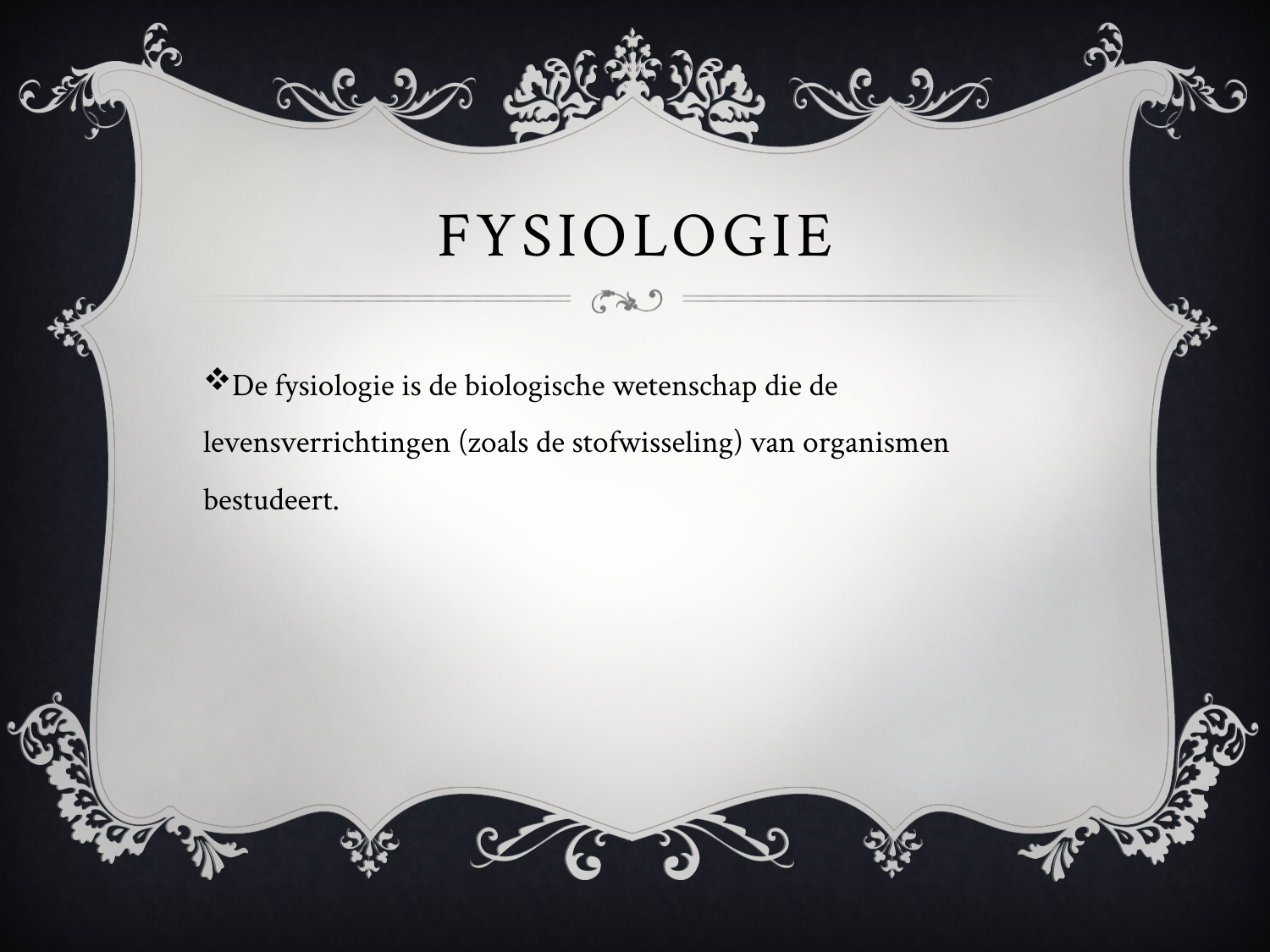

# Fysiologie
De fysiologie is de biologische wetenschap die de levensverrichtingen (zoals de stofwisseling) van organismen bestudeert.